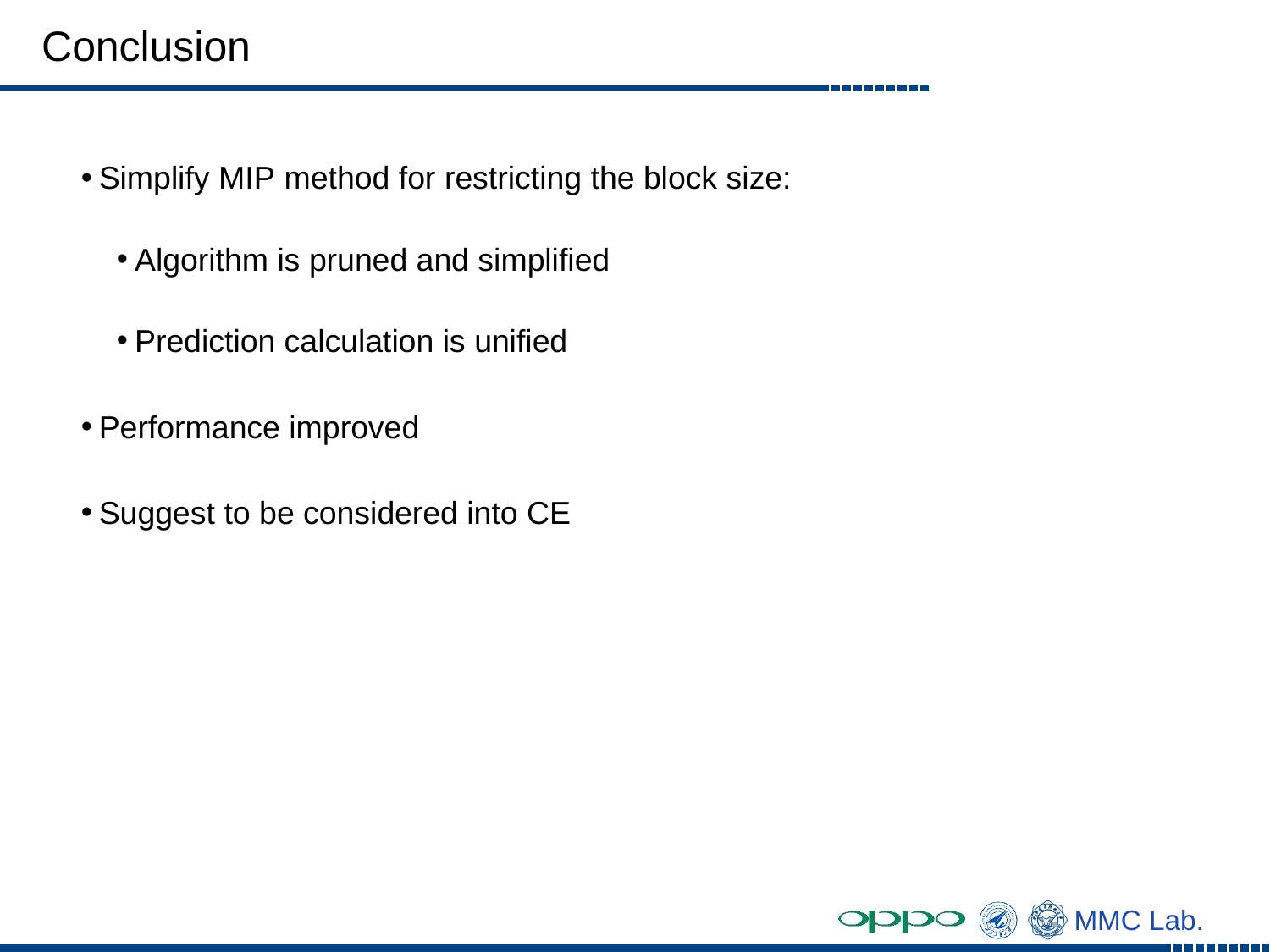

# Conclusion
Simplify MIP method for restricting the block size:
Algorithm is pruned and simplified
Prediction calculation is unified
Performance improved
Suggest to be considered into CE